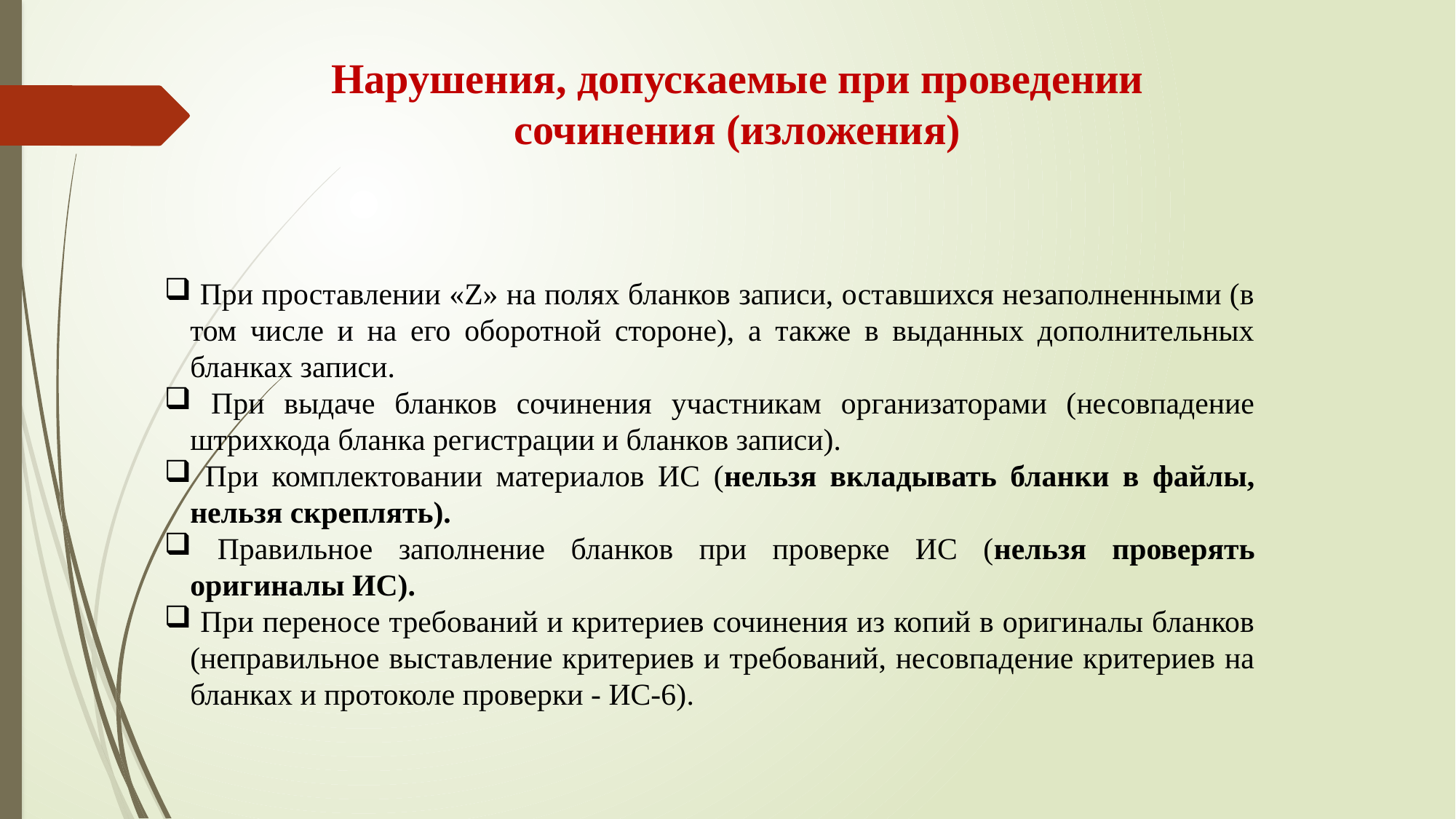

Нарушения, допускаемые при проведении сочинения (изложения)

 При проставлении «Z» на полях бланков записи, оставшихся незаполненными (в том числе и на его оборотной стороне), а также в выданных дополнительных бланках записи.
 При выдаче бланков сочинения участникам организаторами (несовпадение штрихкода бланка регистрации и бланков записи).
 При комплектовании материалов ИС (нельзя вкладывать бланки в файлы, нельзя скреплять).
 Правильное заполнение бланков при проверке ИС (нельзя проверять оригиналы ИС).
 При переносе требований и критериев сочинения из копий в оригиналы бланков (неправильное выставление критериев и требований, несовпадение критериев на бланках и протоколе проверки - ИС-6).